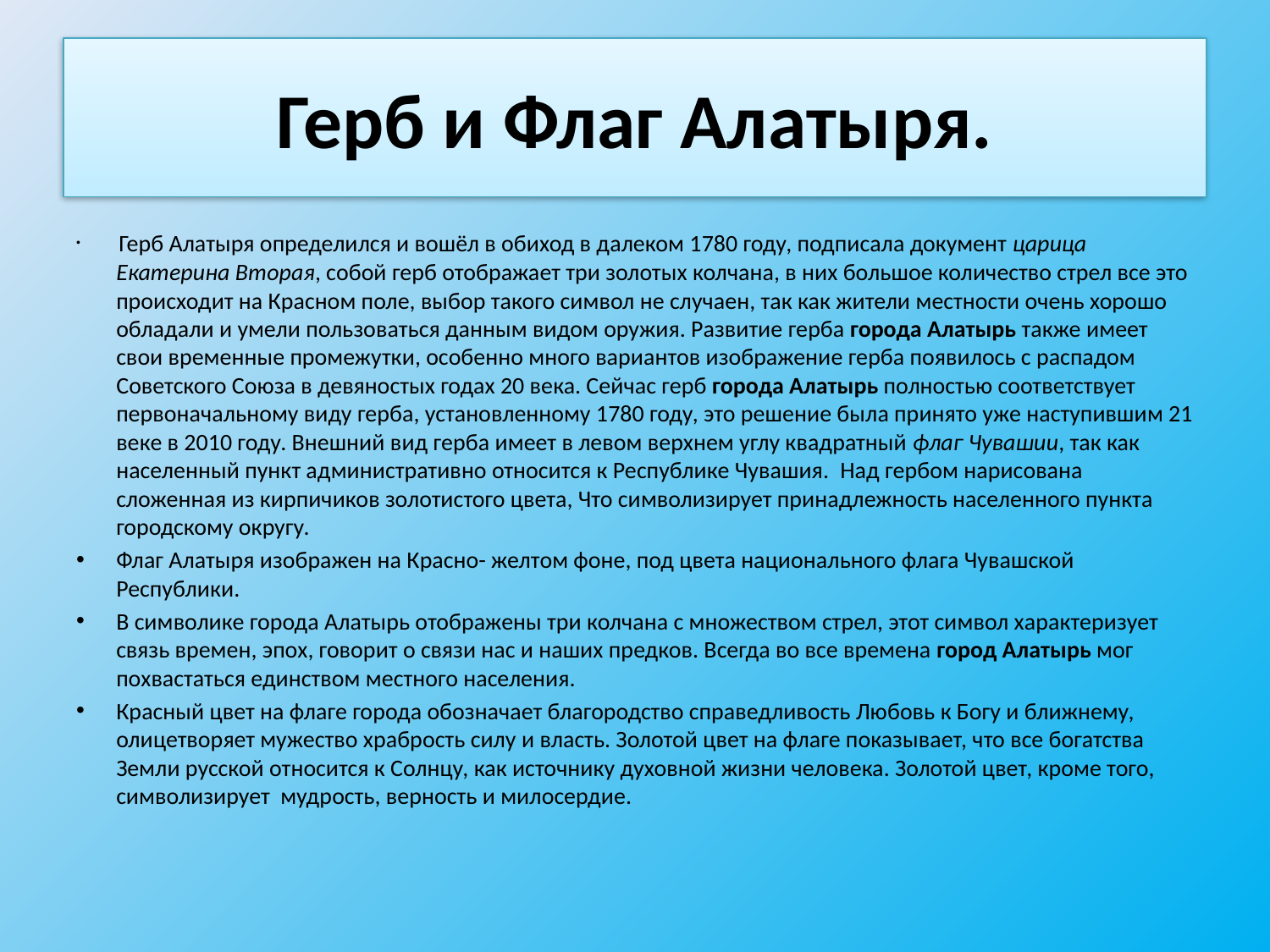

# Герб и Флаг Алатыря.
 Герб Алатыря определился и вошёл в обиход в далеком 1780 году, подписала документ царица Екатерина Вторая, собой герб отображает три золотых колчана, в них большое количество стрел все это происходит на Красном поле, выбор такого символ не случаен, так как жители местности очень хорошо обладали и умели пользоваться данным видом оружия. Развитие герба города Алатырь также имеет свои временные промежутки, особенно много вариантов изображение герба появилось с распадом Советского Союза в девяностых годах 20 века. Сейчас герб города Алатырь полностью соответствует первоначальному виду герба, установленному 1780 году, это решение была принято уже наступившим 21 веке в 2010 году. Внешний вид герба имеет в левом верхнем углу квадратный флаг Чувашии, так как населенный пункт административно относится к Республике Чувашия.  Над гербом нарисована сложенная из кирпичиков золотистого цвета, Что символизирует принадлежность населенного пункта городскому округу.
Флаг Алатыря изображен на Красно- желтом фоне, под цвета национального флага Чувашской Республики.
В символике города Алатырь отображены три колчана с множеством стрел, этот символ характеризует связь времен, эпох, говорит о связи нас и наших предков. Всегда во все времена город Алатырь мог похвастаться единством местного населения.
Красный цвет на флаге города обозначает благородство справедливость Любовь к Богу и ближнему, олицетворяет мужество храбрость силу и власть. Золотой цвет на флаге показывает, что все богатства Земли русской относится к Солнцу, как источнику духовной жизни человека. Золотой цвет, кроме того, символизирует  мудрость, верность и милосердие.